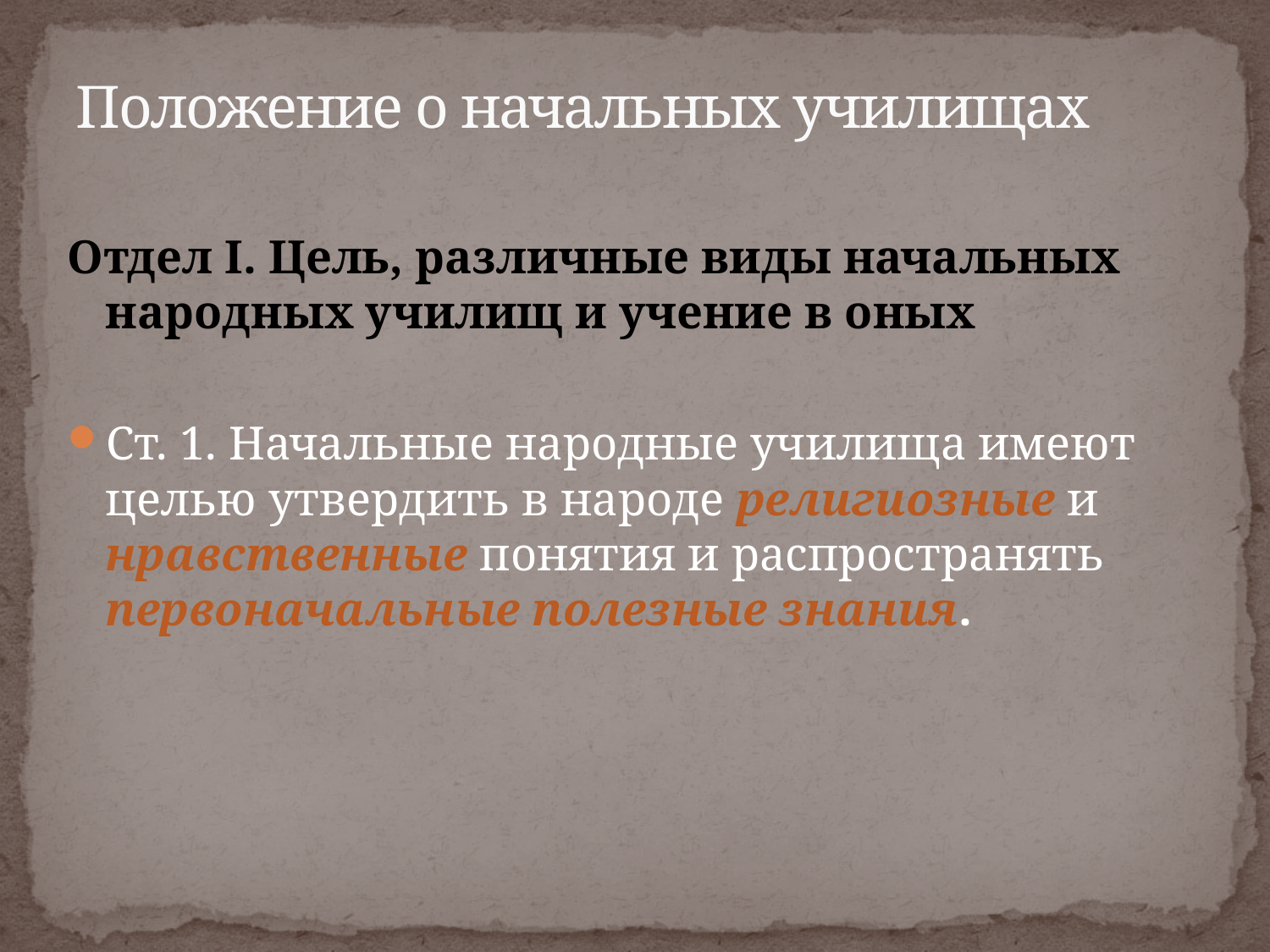

# Положение о начальных училищах

Отдел I. Цель, различные виды начальных народных училищ и учение в оных

Ст. 1. Начальные народные училища имеют целью утвердить в народе религиозные и нравственные понятия и распространять первоначальные полезные знания.